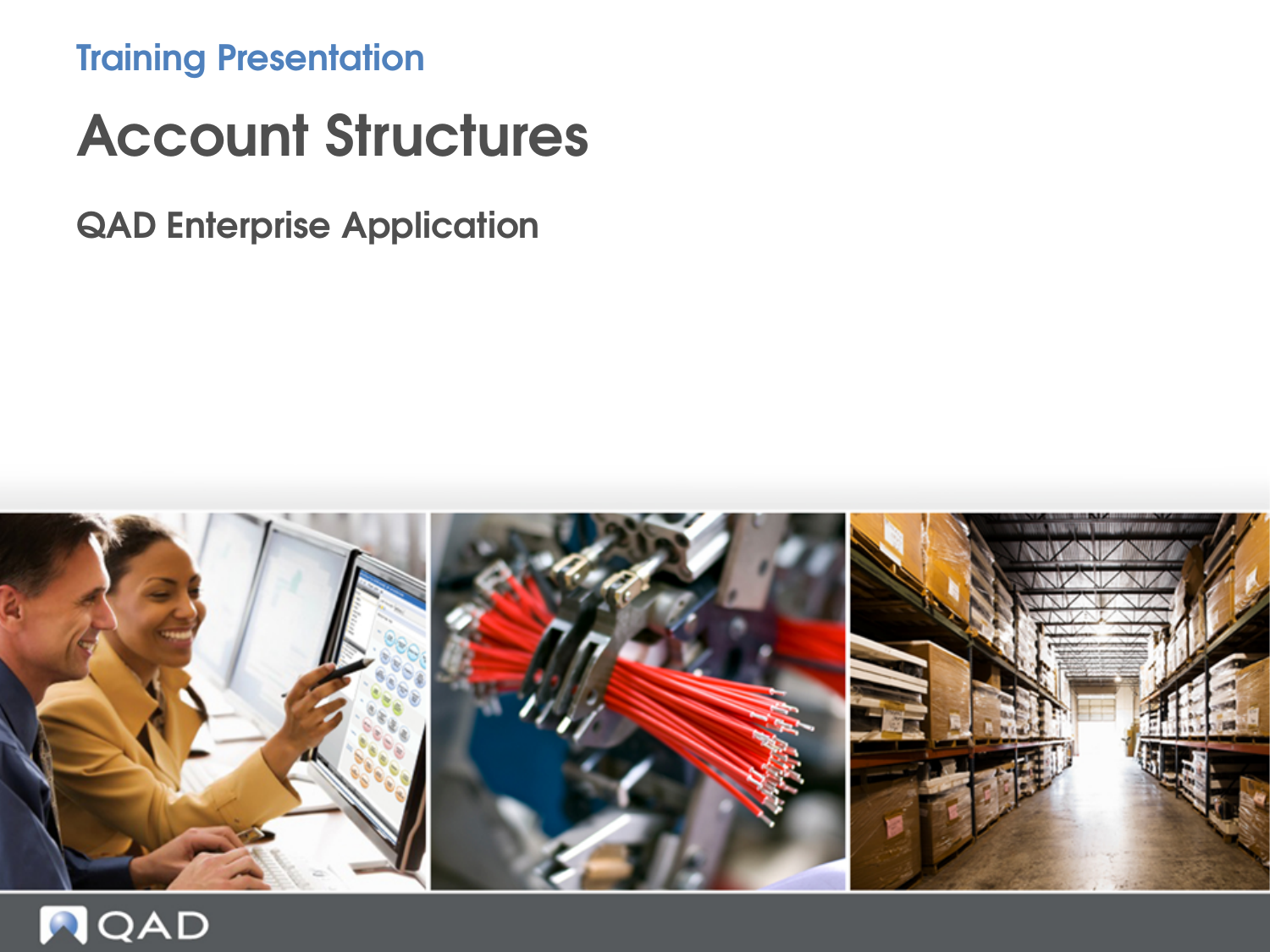

Training Presentation
# Account Structures
QAD Enterprise Application